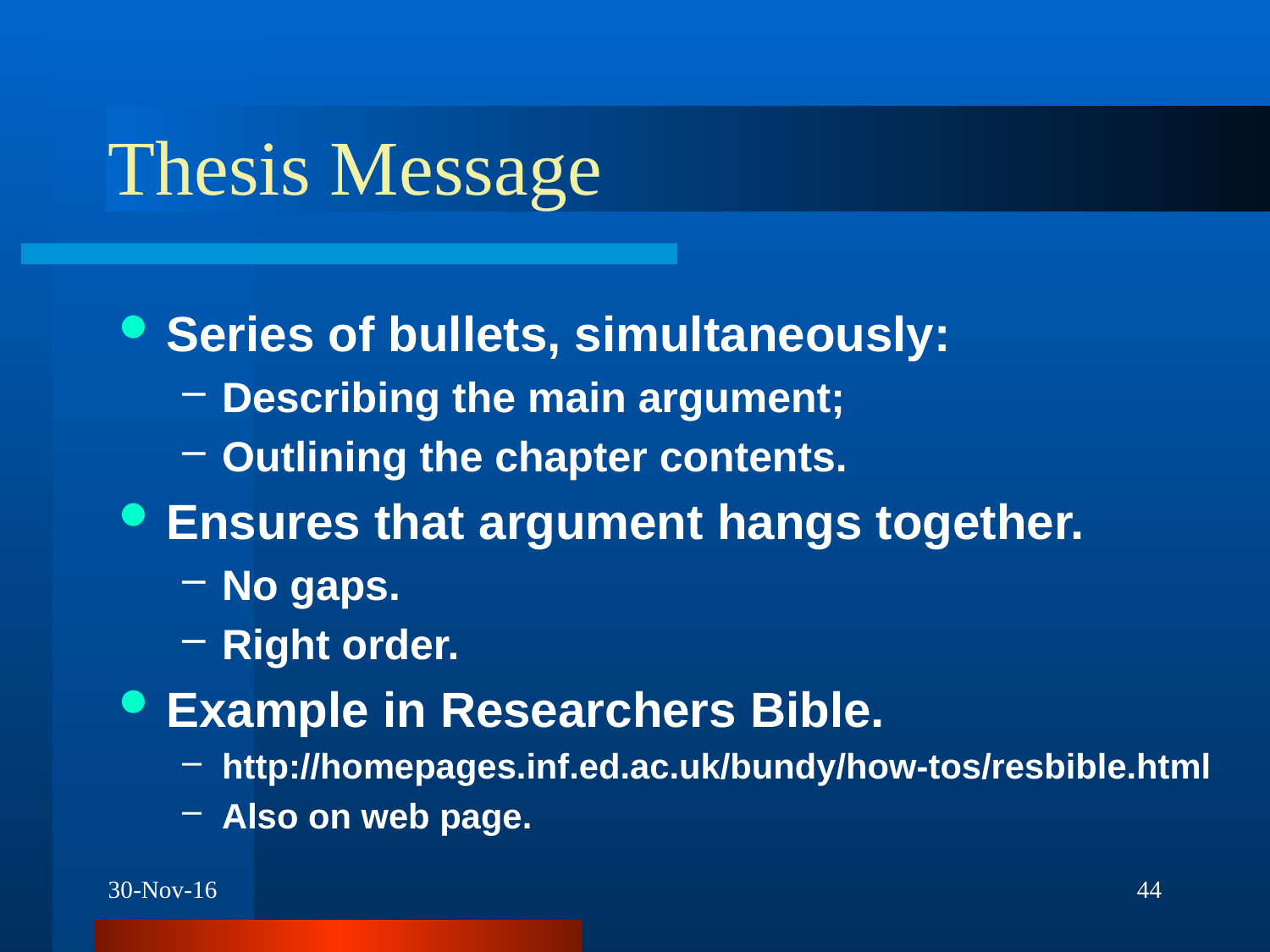

# Thesis Message
Series of bullets, simultaneously:
Describing the main argument;
Outlining the chapter contents.
Ensures that argument hangs together.
No gaps.
Right order.
Example in Researchers Bible.
http://homepages.inf.ed.ac.uk/bundy/how-tos/resbible.html
Also on web page.
30-Nov-16
44